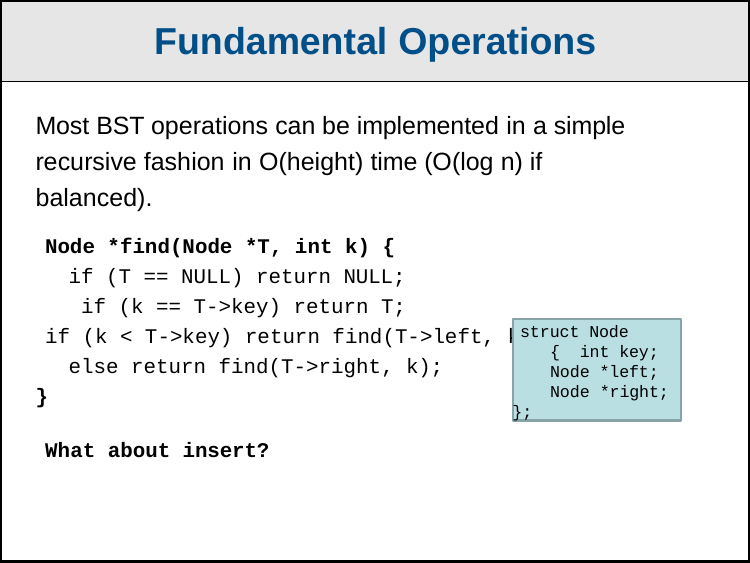

Fundamental Operations
Most BST operations can be implemented in a simple  recursive fashion in O(height) time (O(log n) if balanced).
Node *find(Node *T, int k) {  if (T == NULL) return NULL;  if (k == T->key) return T;
if (k < T->key) return find(T->left, k);  else return find(T->right, k);
}
struct Node {  int key;  Node *left;  Node *right;
};
What about insert?